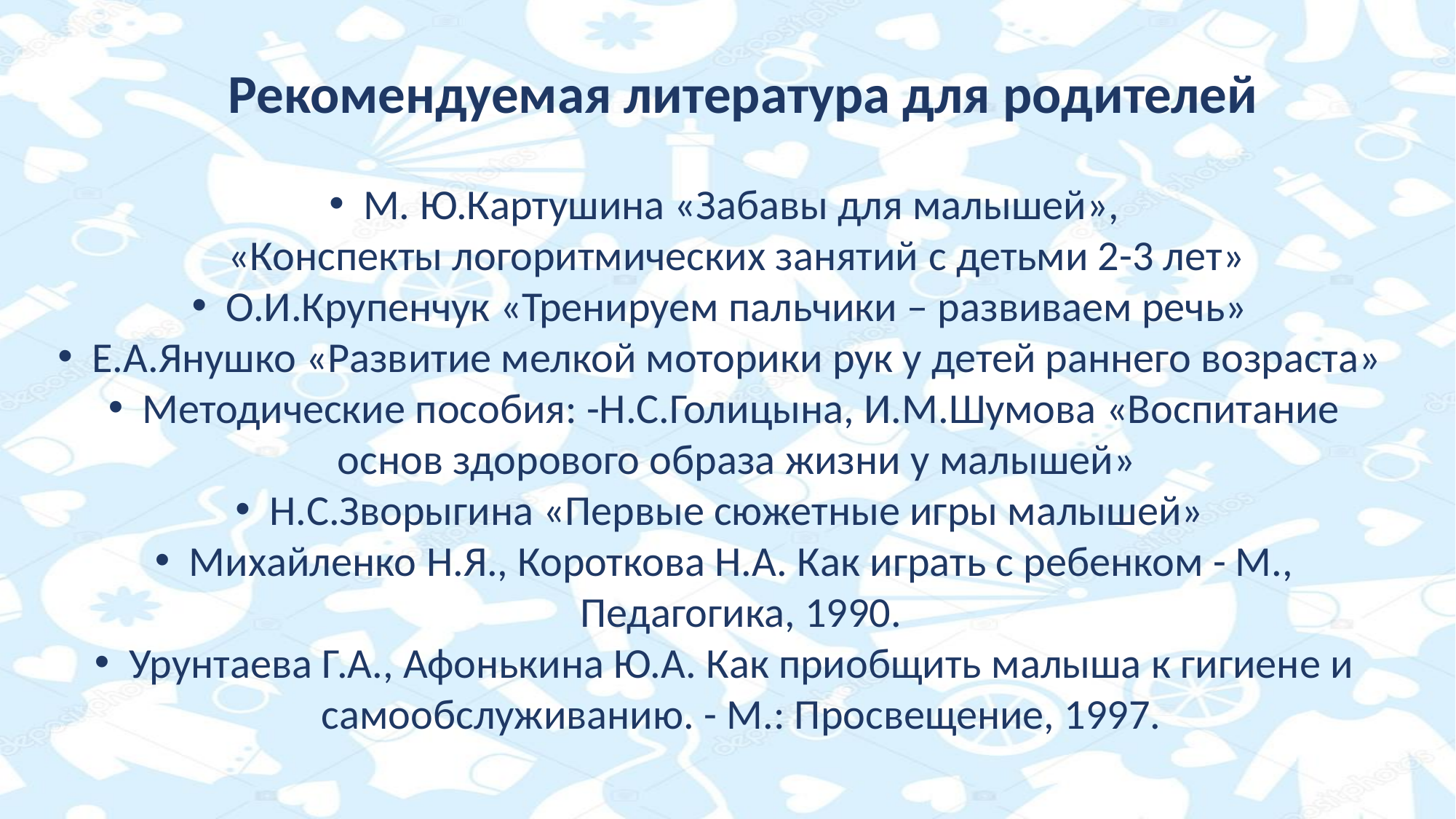

Рекомендуемая литература для родителей
М. Ю.Картушина «Забавы для малышей», «Конспекты логоритмических занятий с детьми 2-3 лет»
О.И.Крупенчук «Тренируем пальчики – развиваем речь»
Е.А.Янушко «Развитие мелкой моторики рук у детей раннего возраста»
Методические пособия: -Н.С.Голицына, И.М.Шумова «Воспитание основ здорового образа жизни у малышей»
Н.С.Зворыгина «Первые сюжетные игры малышей»
Михайленко Н.Я., Короткова Н.А. Как играть с ребенком - М., Педагогика, 1990.
Урунтаева Г.А., Афонькина Ю.А. Как приобщить малыша к гигиене и самообслуживанию. - М.: Просвещение, 1997.